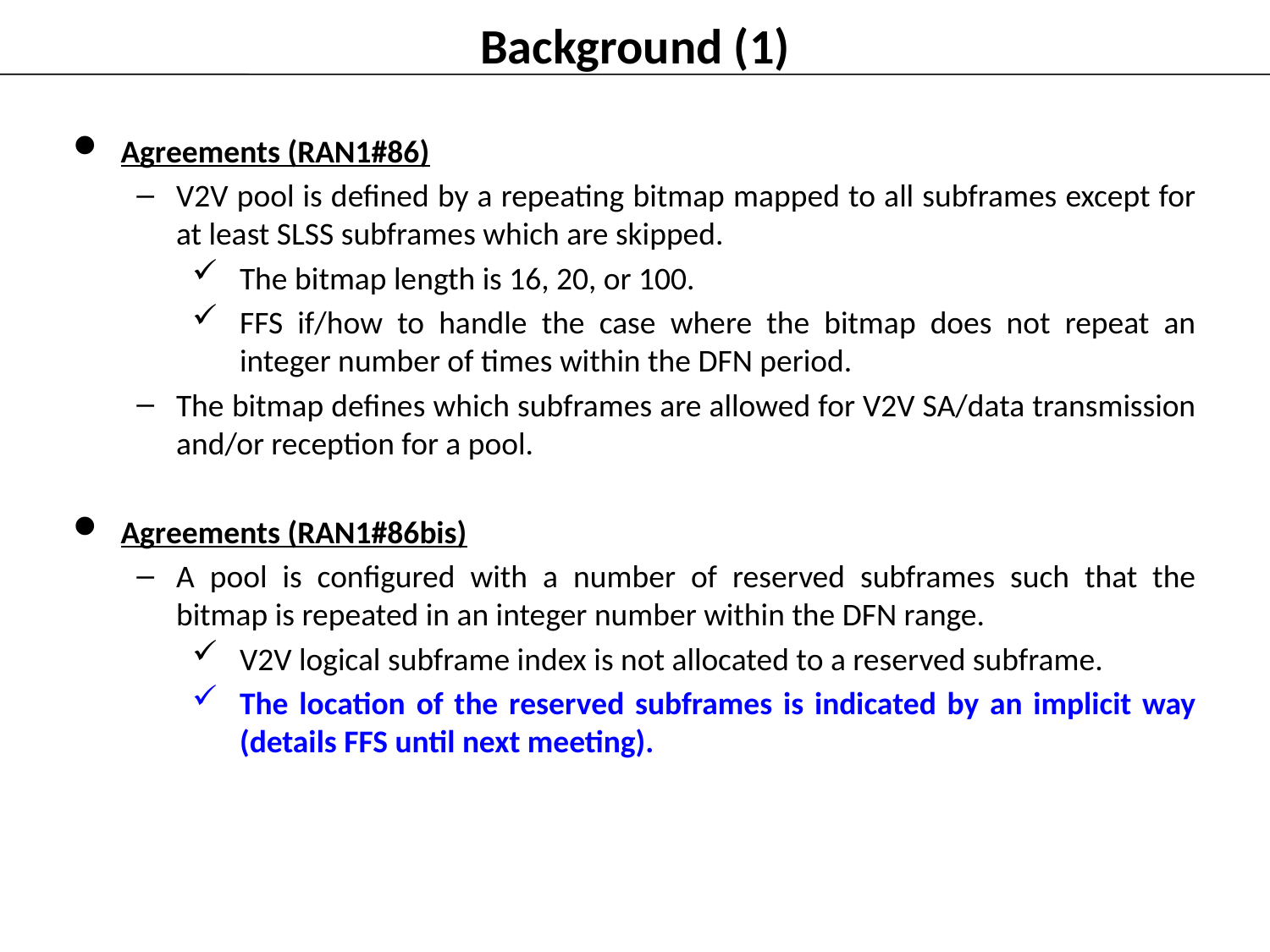

# Background (1)
Agreements (RAN1#86)
V2V pool is defined by a repeating bitmap mapped to all subframes except for at least SLSS subframes which are skipped.
The bitmap length is 16, 20, or 100.
FFS if/how to handle the case where the bitmap does not repeat an integer number of times within the DFN period.
The bitmap defines which subframes are allowed for V2V SA/data transmission and/or reception for a pool.

Agreements (RAN1#86bis)
A pool is configured with a number of reserved subframes such that the bitmap is repeated in an integer number within the DFN range.
V2V logical subframe index is not allocated to a reserved subframe.
The location of the reserved subframes is indicated by an implicit way (details FFS until next meeting).